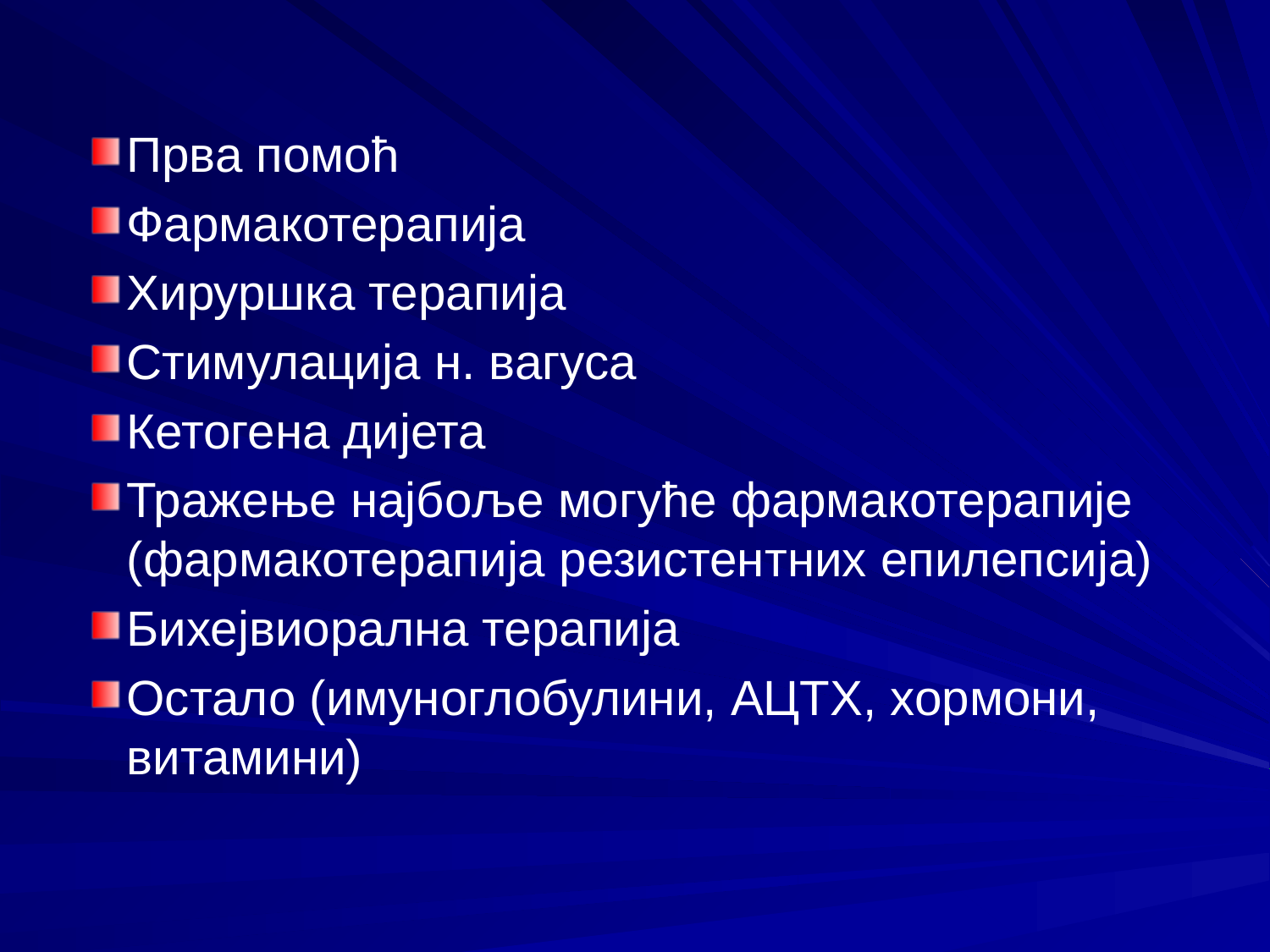

Прва помоћ
Фармакотерапија
Хируршка терапија
Стимулација н. вагуса
Кетогена дијета
Тражење најбоље могуће фармакотерапије (фармакотерапија резистентних епилепсија)
Бихејвиорална терапија
Остало (имуноглобулини, АЦТХ, хормони, витамини)